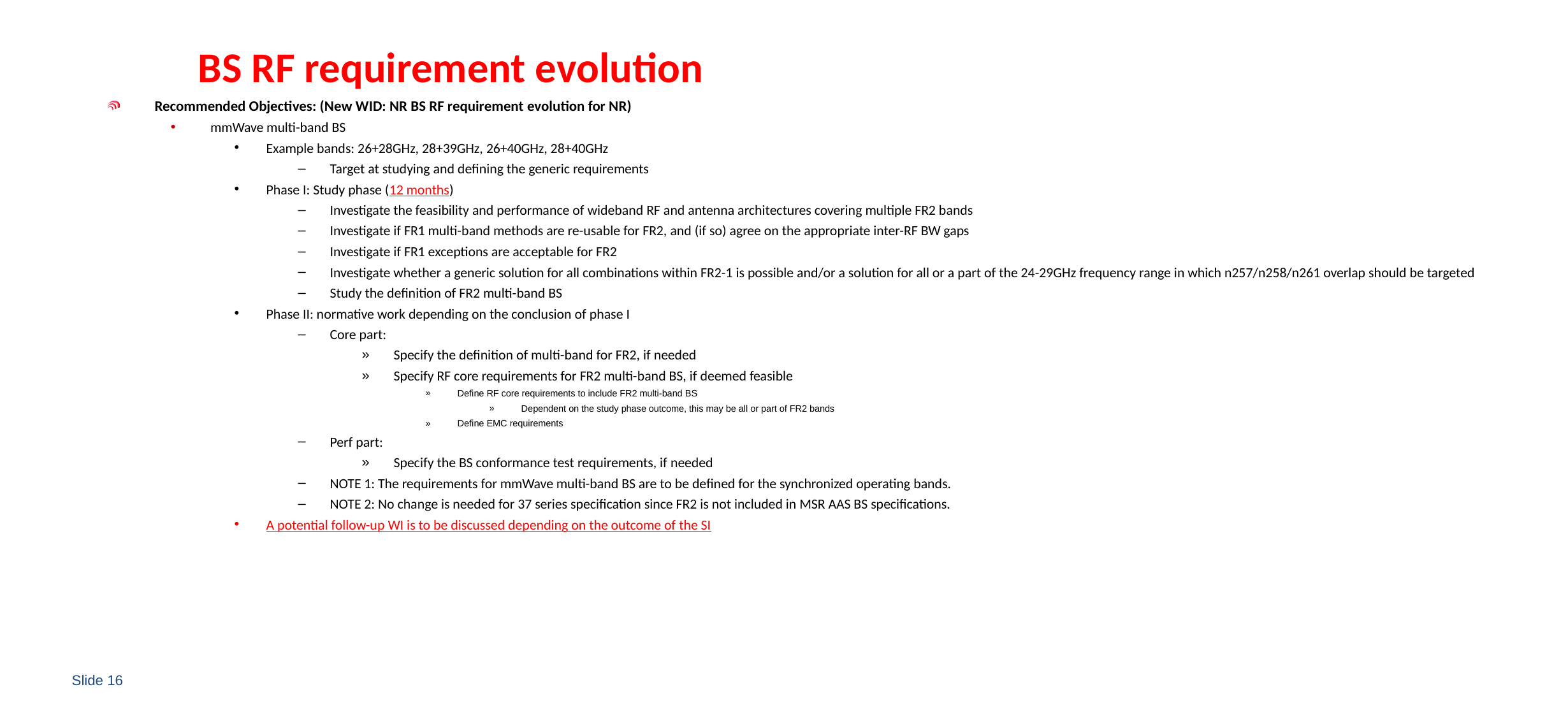

# BS RF requirement evolution
Recommended Objectives: (New WID: NR BS RF requirement evolution for NR)
mmWave multi-band BS
Example bands: 26+28GHz, 28+39GHz, 26+40GHz, 28+40GHz
Target at studying and defining the generic requirements
Phase I: Study phase (12 months)
Investigate the feasibility and performance of wideband RF and antenna architectures covering multiple FR2 bands
Investigate if FR1 multi-band methods are re-usable for FR2, and (if so) agree on the appropriate inter-RF BW gaps
Investigate if FR1 exceptions are acceptable for FR2
Investigate whether a generic solution for all combinations within FR2-1 is possible and/or a solution for all or a part of the 24-29GHz frequency range in which n257/n258/n261 overlap should be targeted
Study the definition of FR2 multi-band BS
Phase II: normative work depending on the conclusion of phase I
Core part:
Specify the definition of multi-band for FR2, if needed
Specify RF core requirements for FR2 multi-band BS, if deemed feasible
Define RF core requirements to include FR2 multi-band BS
Dependent on the study phase outcome, this may be all or part of FR2 bands
Define EMC requirements
Perf part:
Specify the BS conformance test requirements, if needed
NOTE 1: The requirements for mmWave multi-band BS are to be defined for the synchronized operating bands.
NOTE 2: No change is needed for 37 series specification since FR2 is not included in MSR AAS BS specifications.
A potential follow-up WI is to be discussed depending on the outcome of the SI